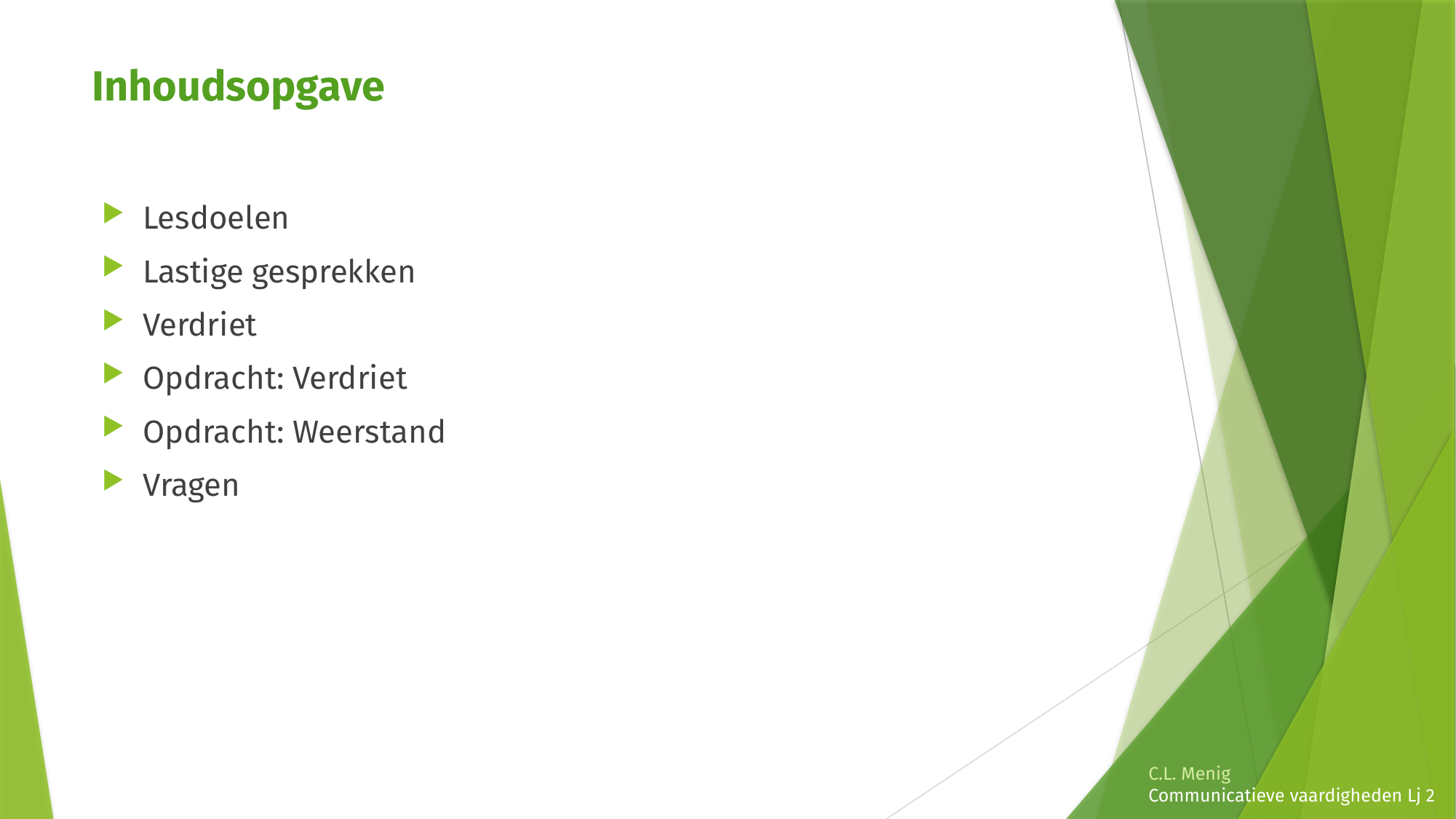

# Inhoudsopgave
Lesdoelen
Lastige gesprekken
Verdriet
Opdracht: Verdriet
Opdracht: Weerstand
Vragen

C.L. Menig
Communicatieve vaardigheden Lj 2